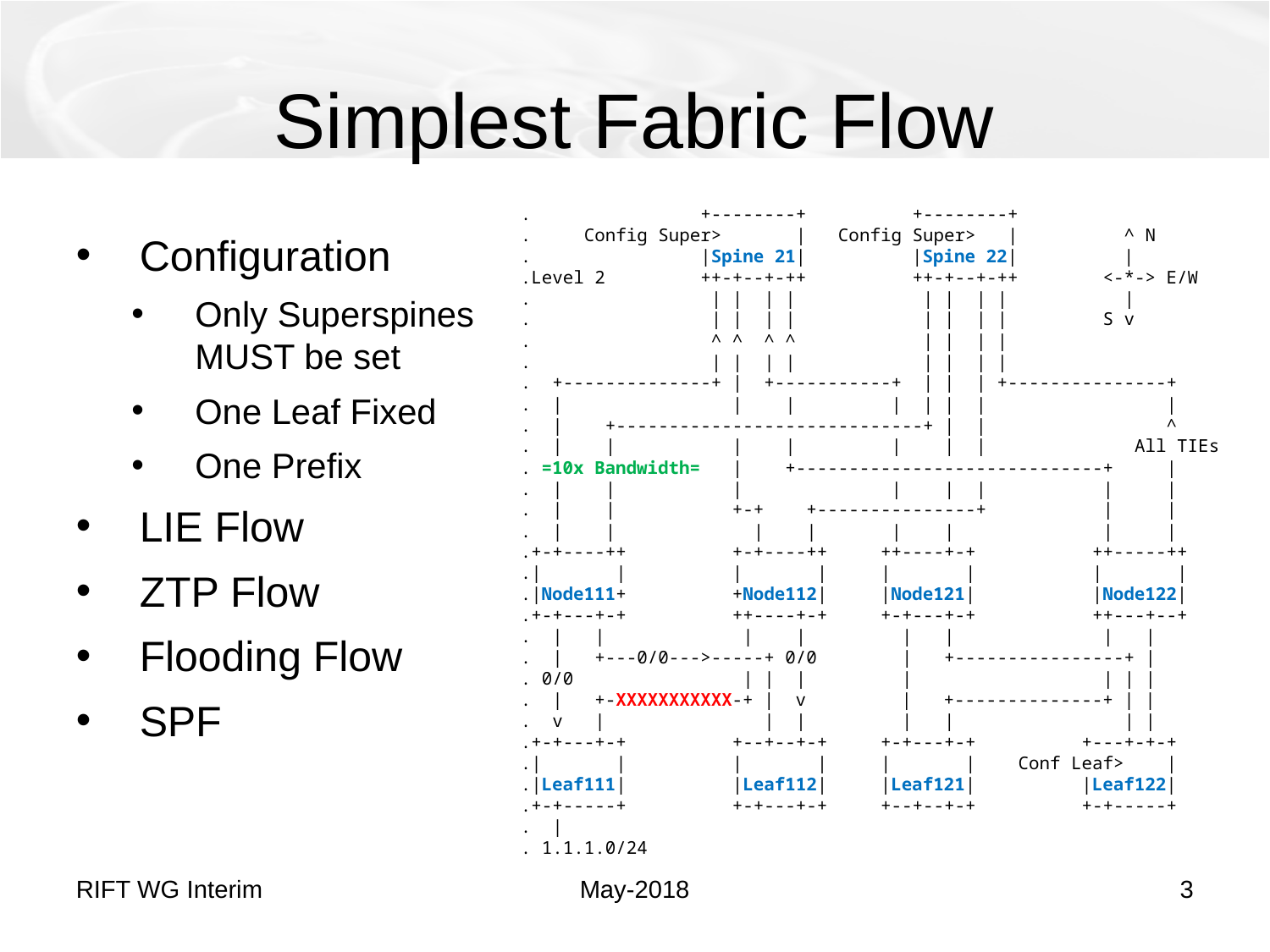

# Simplest Fabric Flow
.                +--------+          +--------+
.     Config Super>       |   Config Super>   |          ^ N
.                |Spine 21|          |Spine 22|          |
.Level 2         ++-+--+-++          ++-+--+-++        <-*-> E/W
.                 | |  | |            | |  | |           |
.                 | |  | |            | |  | |         S v
.                 ^ ^  ^ ^            | |  | |
.                 | |  | |            | |  | |
.  +--------------+ |  +-----------+  | |  | +---------------+
.  |                |    |         |  | |  |                 |
.  |    +-----------------------------+ |  |                 ^
.  |    |           |    |         |    |  |              All TIEs
. =10x Bandwidth=   |    +-----------------------------+     |
.  |    |           |              |    |  |           |     |
.  |    |           +-+    +---------------+           |     |
.  |    |             |    |       |    |              |     |
.+-+----++          +-+----++     ++----+-+           ++-----++
.|       |          |       |     |       |           |       |
.|Node111+          +Node112|     |Node121|           |Node122|
.+-+---+-+          ++----+-+     +-+---+-+           ++---+--+
.  |   |             |    |         |   |              |   |
.  |   +---0/0--->-----+ 0/0        |   +----------------+ |
. 0/0                | |  |         |                  | | |
.  |   +-XXXXXXXXXXX-+ |  v         |   +--------------+ | |
.  v   |               |  |         |   |                | |
.+-+---+-+          +--+--+-+     +-+---+-+          +---+-+-+
.|       |          |       |     |       |    Conf Leaf>    |
.|Leaf111|          |Leaf112|     |Leaf121|          |Leaf122|
.+-+-----+          +-+---+-+     +--+--+-+          +-+-----+
.  |
. 1.1.1.0/24

Configuration
Only Superspines MUST be set
One Leaf Fixed
One Prefix
LIE Flow
ZTP Flow
Flooding Flow
SPF

RIFT WG Interim
May-2018
3